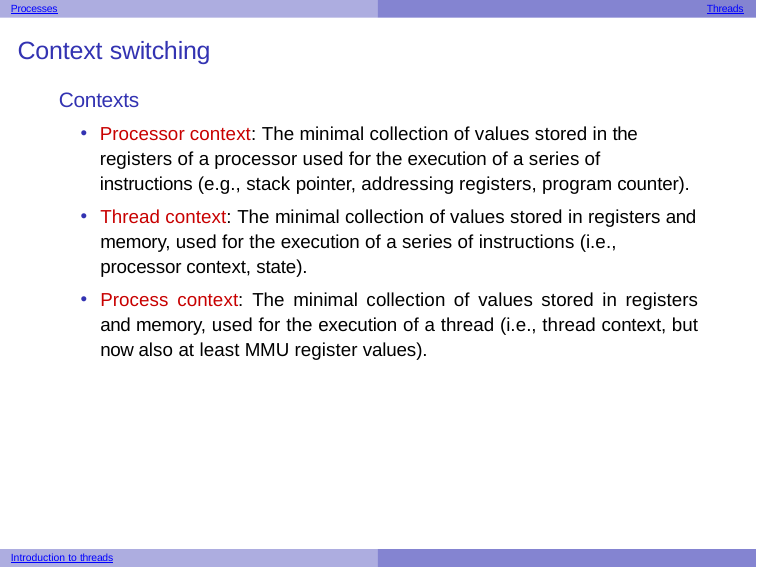

Processes
Threads
Context switching
Contexts
Processor context: The minimal collection of values stored in the registers of a processor used for the execution of a series of instructions (e.g., stack pointer, addressing registers, program counter).
Thread context: The minimal collection of values stored in registers and memory, used for the execution of a series of instructions (i.e., processor context, state).
Process context: The minimal collection of values stored in registers and memory, used for the execution of a thread (i.e., thread context, but now also at least MMU register values).

Introduction to threads